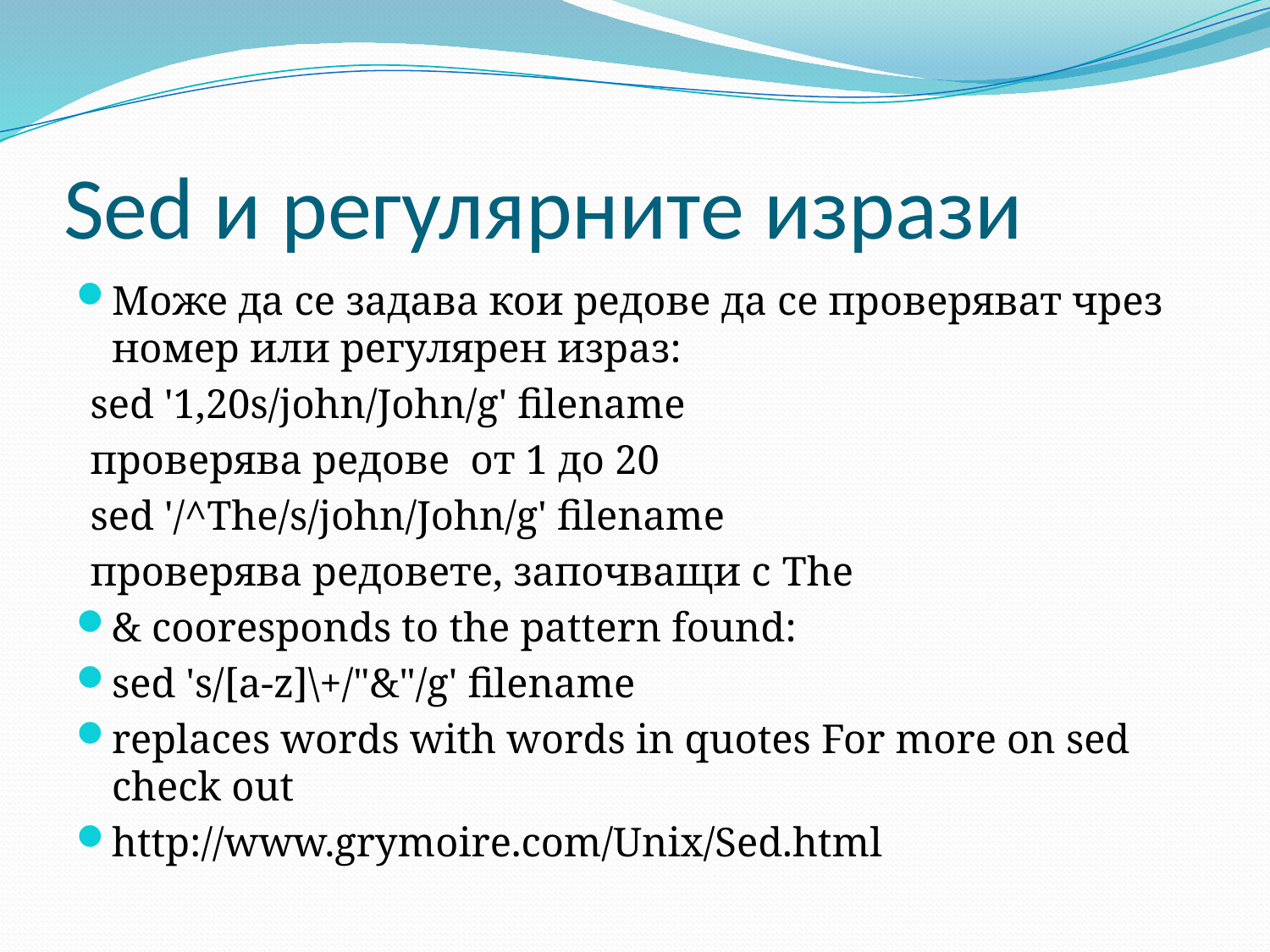

# Sed и регулярните изрази
Може да се задава кои редове да се проверяват чрез номер или регулярен израз:
sed '1,20s/john/John/g' filename
	проверява редове  от 1 до 20
sed '/^The/s/john/John/g' filename
	проверява редовете, започващи с The
& cooresponds to the pattern found:
sed 's/[a-z]\+/"&"/g' filename
replaces words with words in quotes For more on sed check out
http://www.grymoire.com/Unix/Sed.html